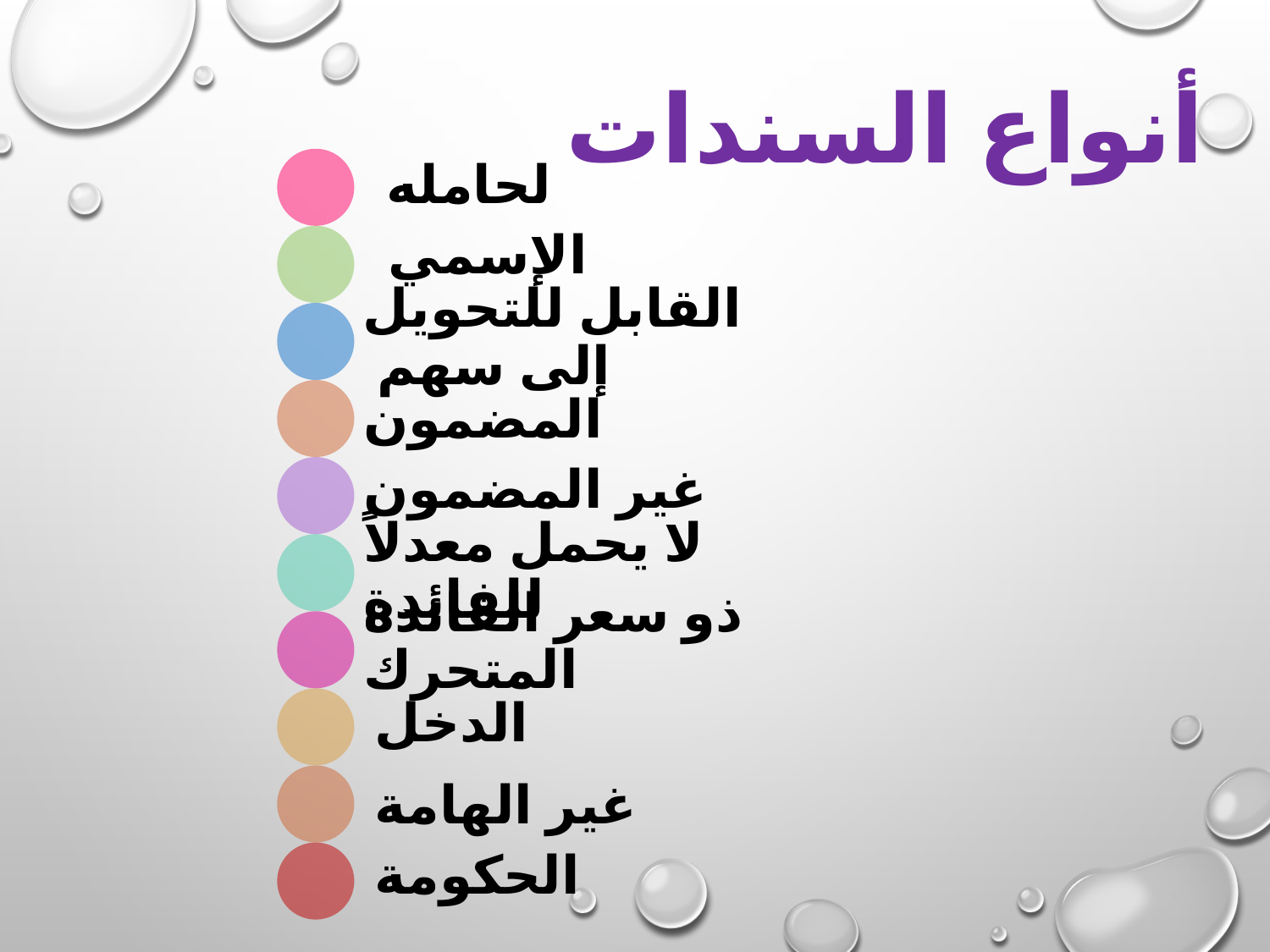

# أنواع السندات
لحامله
الإسمي
القابل للتحويل إلى سهم
المضمون
غير المضمون
لا يحمل معدلاً للفائدة
ذو سعر الفائدة المتحرك
الدخل
غير الهامة
الحكومة